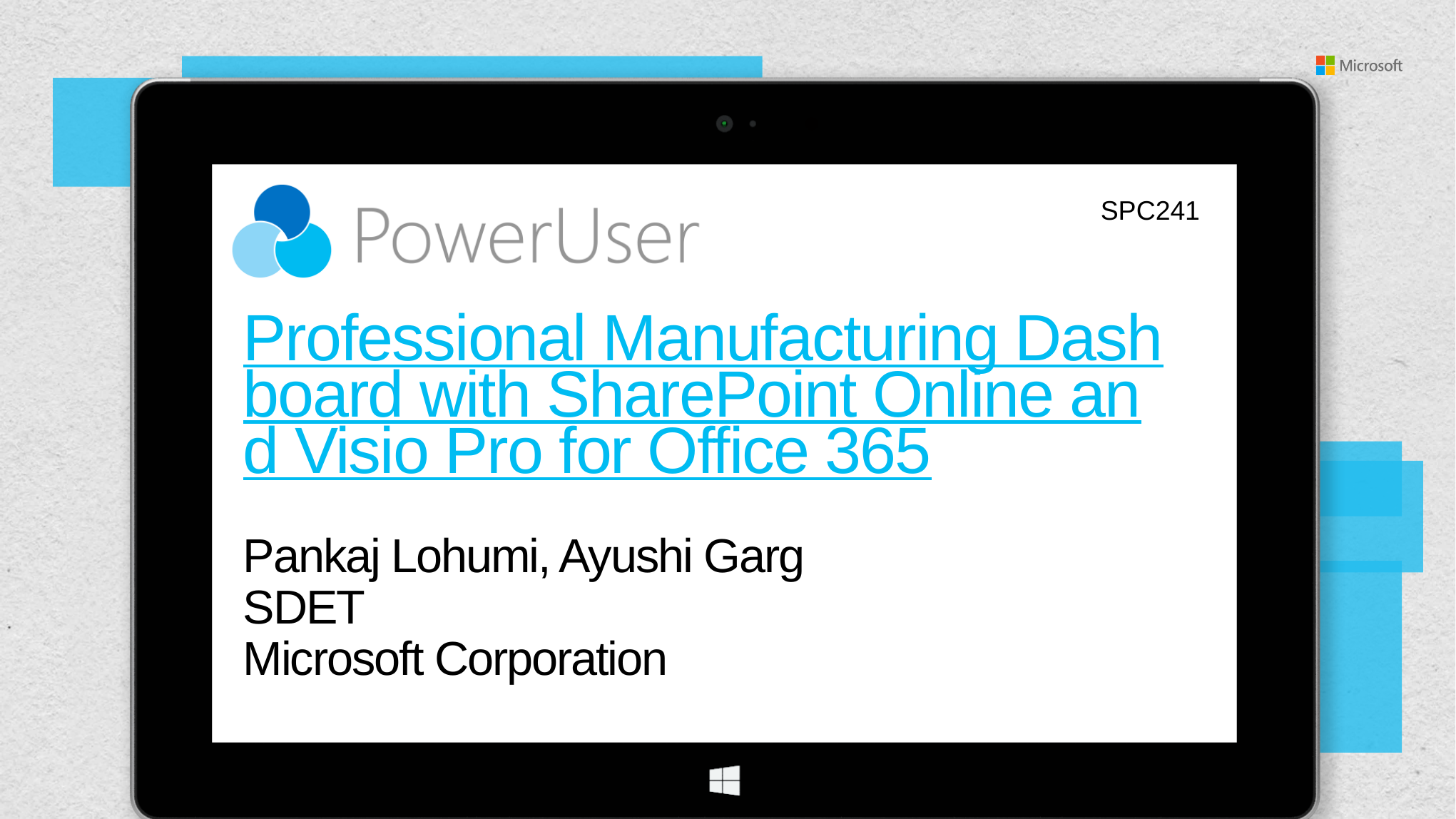

SPC241
# Professional Manufacturing Dashboard with SharePoint Online and Visio Pro for Office 365
Pankaj Lohumi, Ayushi Garg
SDET
Microsoft Corporation